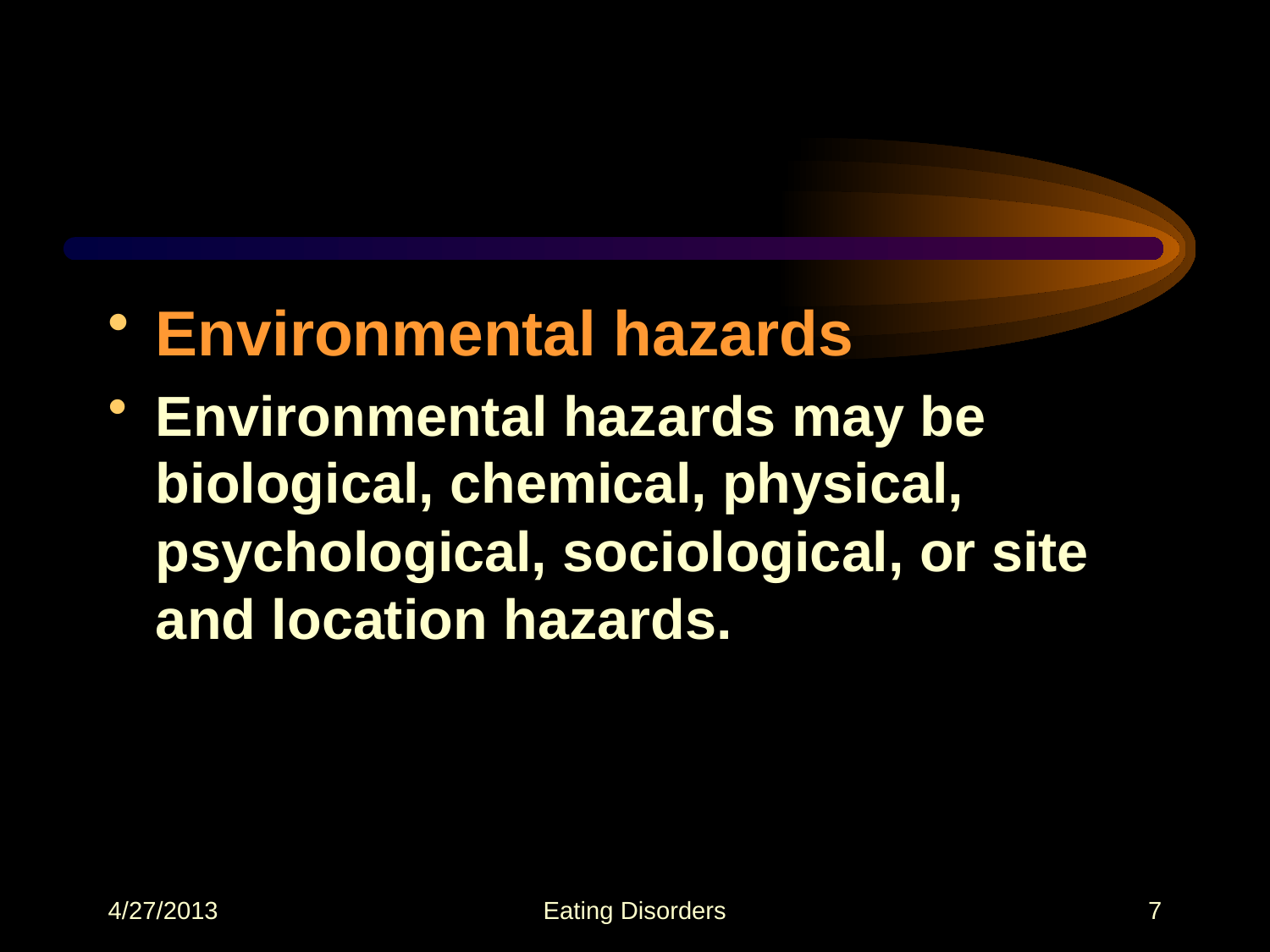

#
Environmental hazards
Environmental hazards may be biological, chemical, physical, psychological, sociological, or site and location hazards.

4/27/2013
Eating Disorders
7